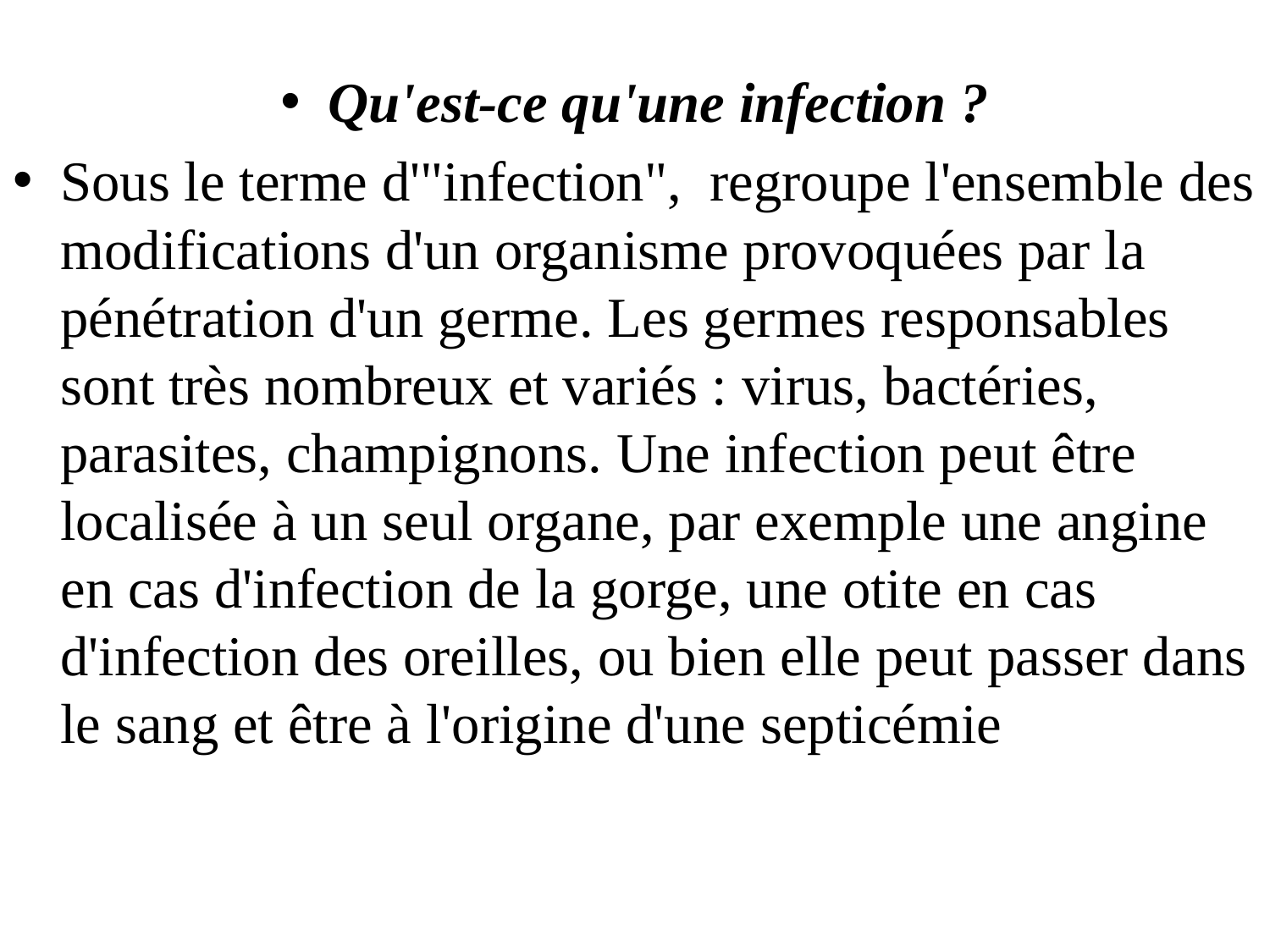

Qu'est-ce qu'une infection ?
Sous le terme d'"infection",  regroupe l'ensemble des modifications d'un organisme provoquées par la pénétration d'un germe. Les germes responsables sont très nombreux et variés : virus, bactéries, parasites, champignons. Une infection peut être localisée à un seul organe, par exemple une angine en cas d'infection de la gorge, une otite en cas d'infection des oreilles, ou bien elle peut passer dans le sang et être à l'origine d'une septicémie